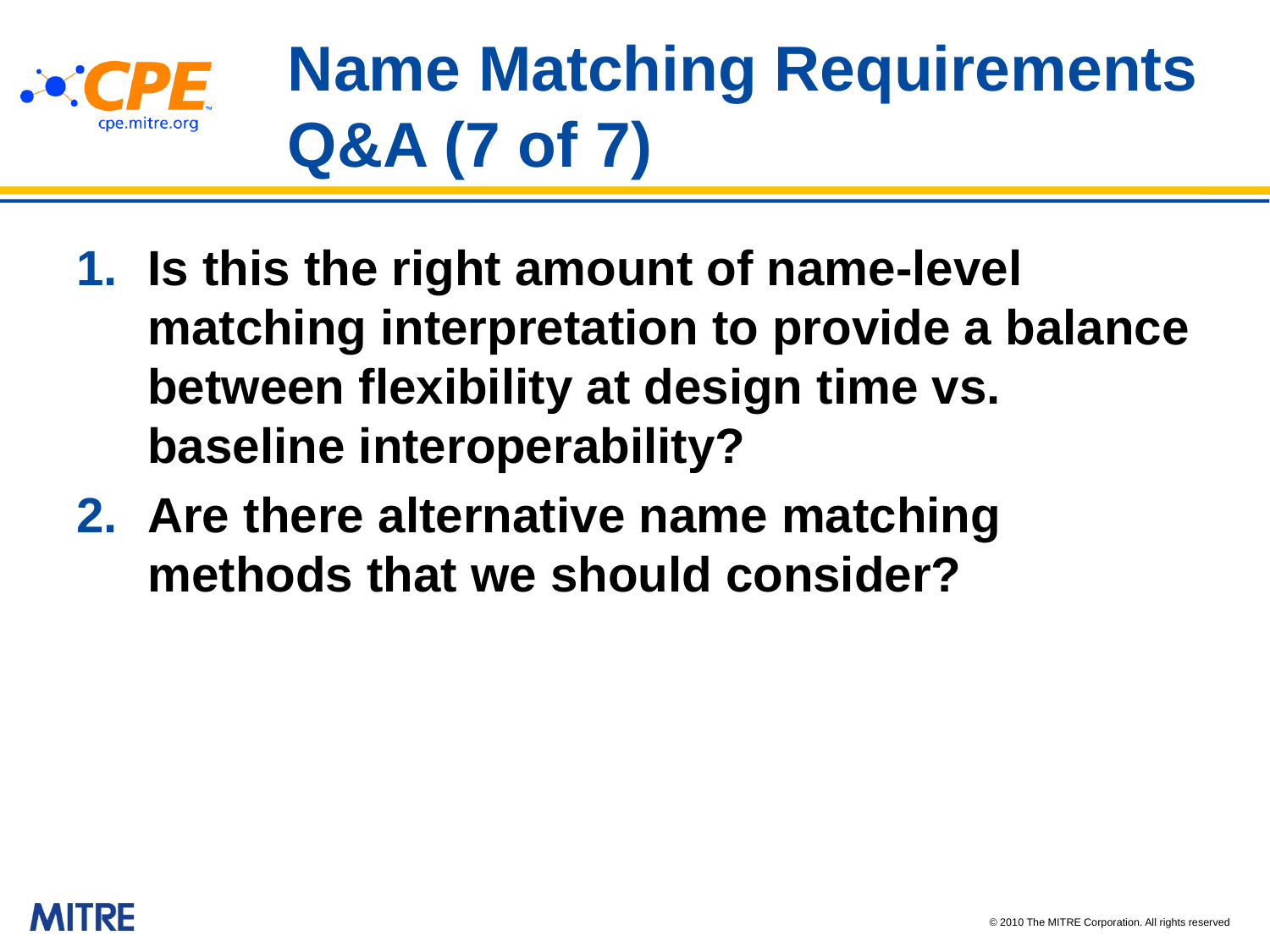

# Name Matching Requirements Q&A (7 of 7)
Is this the right amount of name-level matching interpretation to provide a balance between flexibility at design time vs. baseline interoperability?
Are there alternative name matching methods that we should consider?